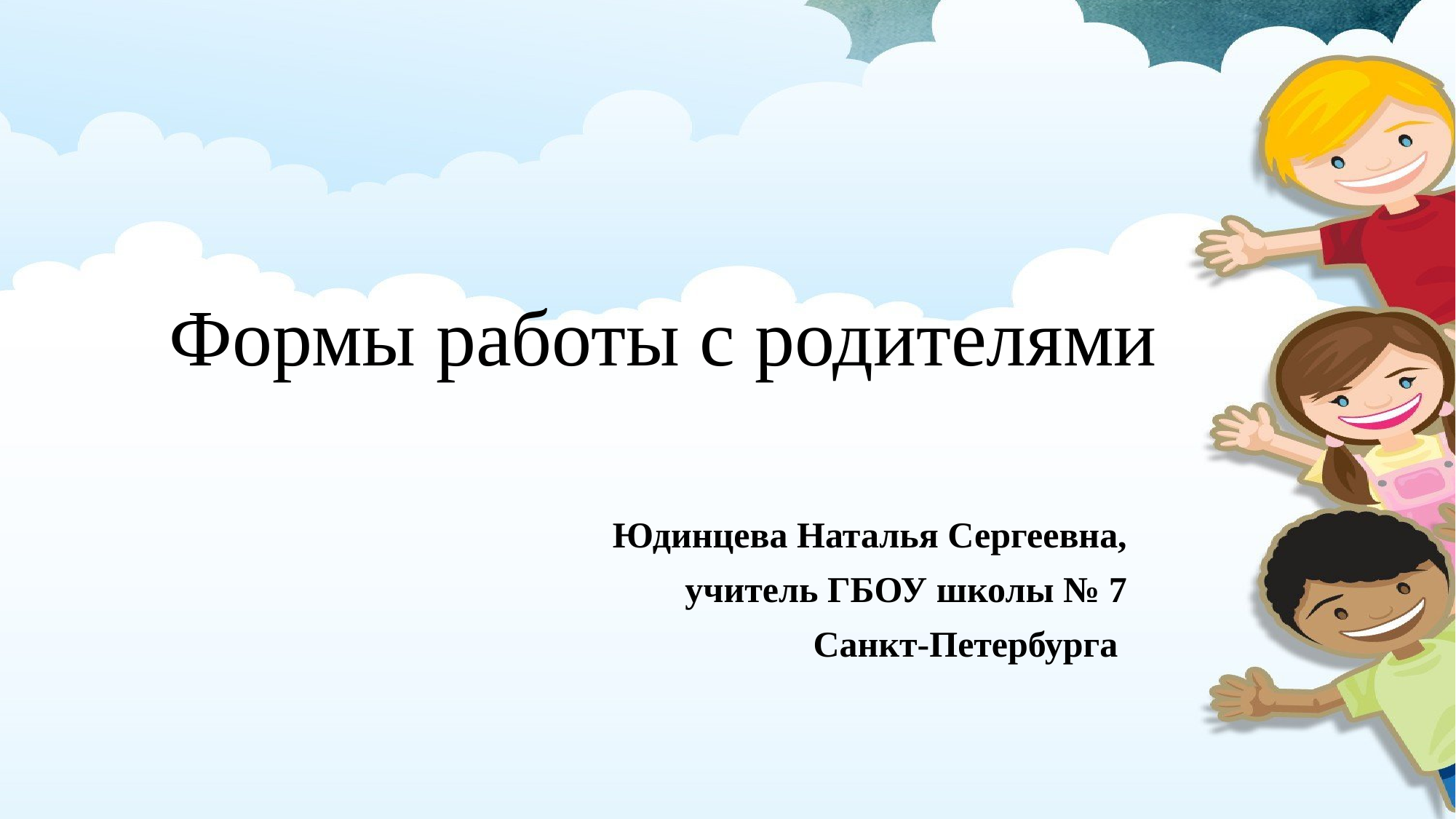

# Формы работы с родителями
Юдинцева Наталья Сергеевна,
учитель ГБОУ школы № 7
Санкт-Петербурга